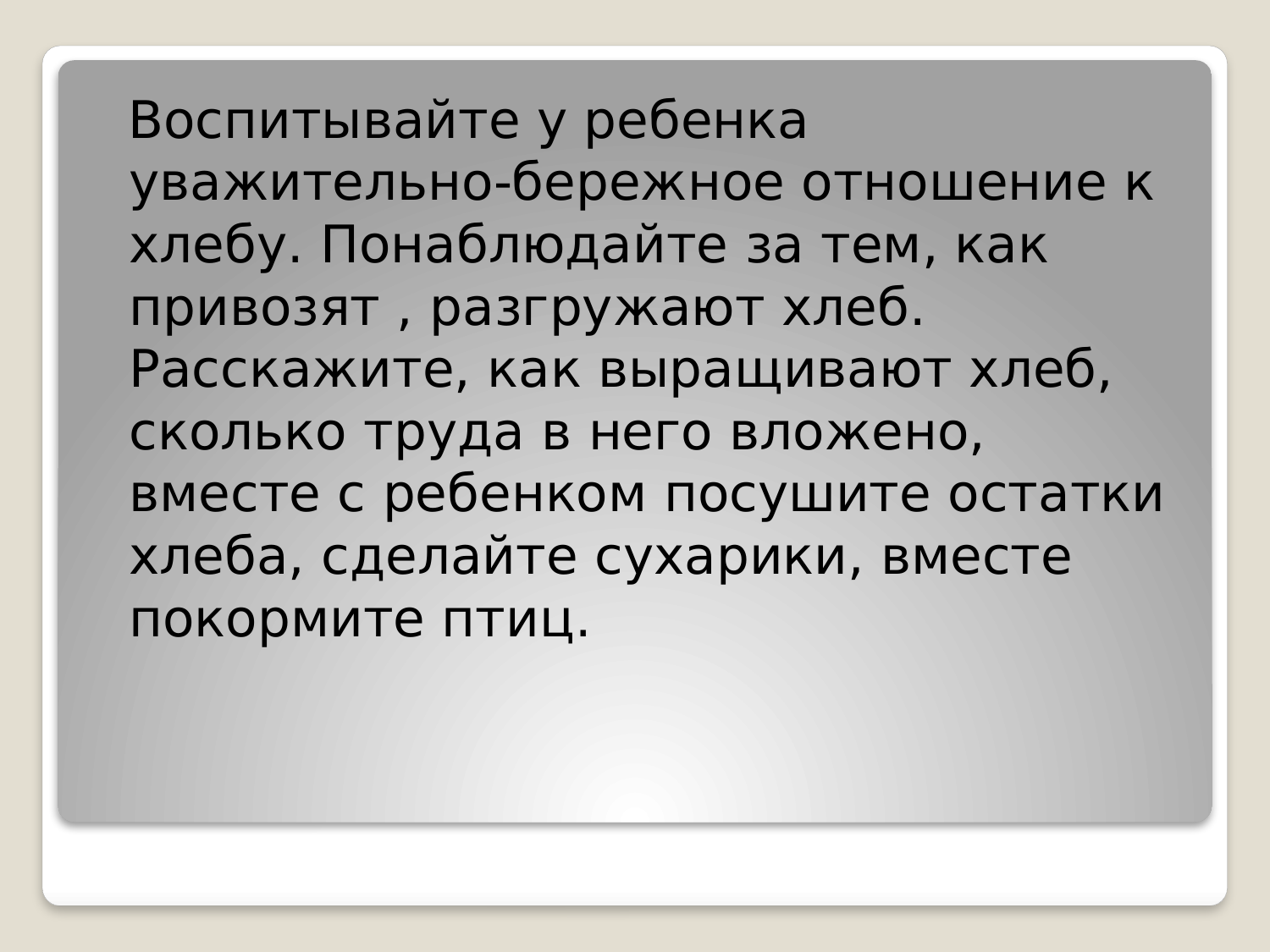

Воспитывайте у ребенка уважительно-бережное отношение к  хлебу. Понаблюдайте за тем, как привозят , разгружают хлеб. Расскажите, как выращивают хлеб, сколько труда в него вложено, вместе с ребенком посушите остатки хлеба, сделайте сухарики, вместе покормите птиц.

#